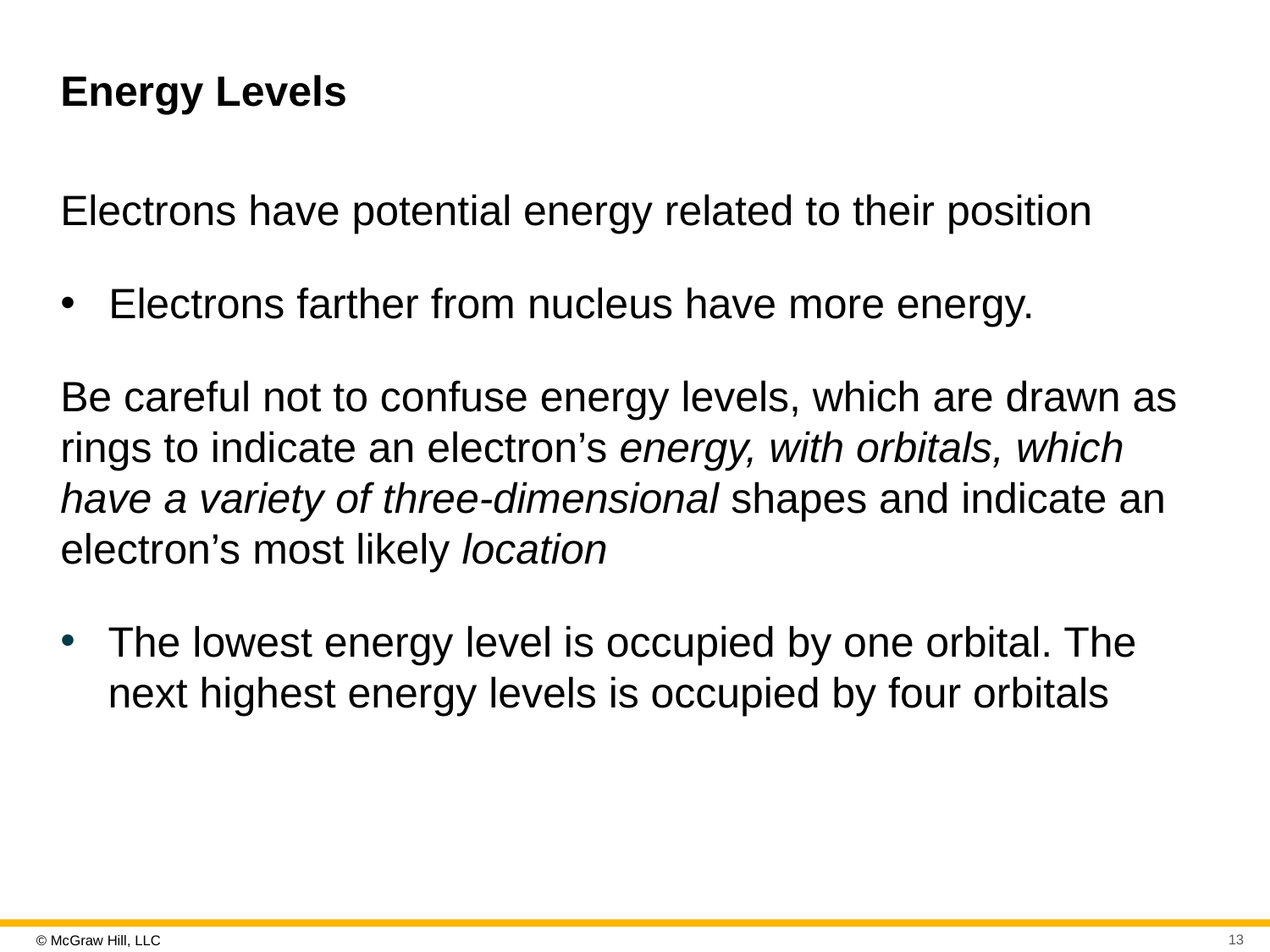

# Energy Levels
Electrons have potential energy related to their position
Electrons farther from nucleus have more energy.
Be careful not to confuse energy levels, which are drawn as rings to indicate an electron’s energy, with orbitals, which have a variety of three-dimensional shapes and indicate an electron’s most likely location
The lowest energy level is occupied by one orbital. The next highest energy levels is occupied by four orbitals

13